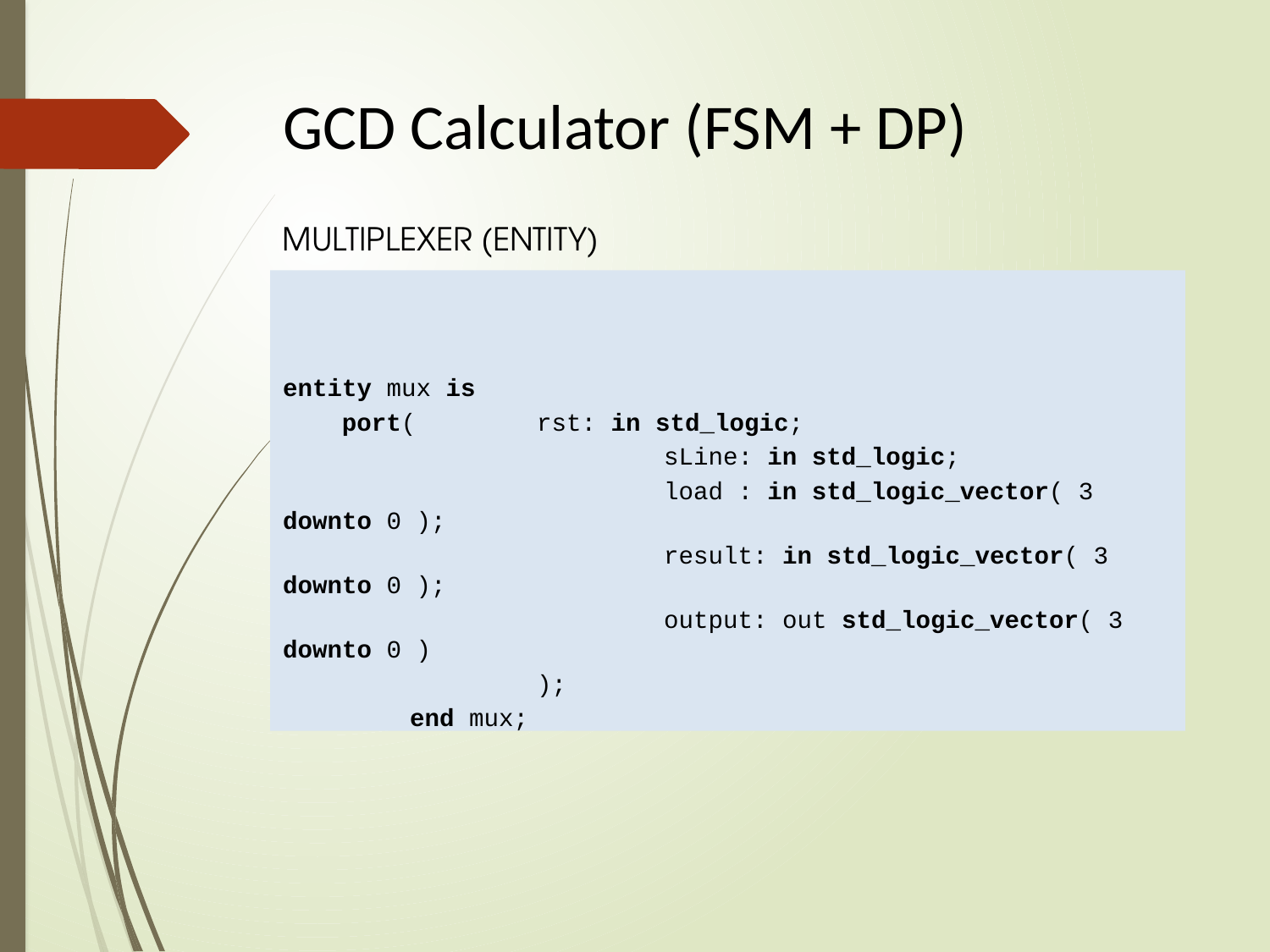

# GCD Calculator (FSM + DP)

entity mux is
    port(	rst: in std_logic;
			sLine: in std_logic;
			load : in std_logic_vector( 3 downto 0 );
			result: in std_logic_vector( 3 downto 0 );
			output: out std_logic_vector( 3 downto 0 )
    		);
	end mux;

MULTIPLEXER (ENTITY)